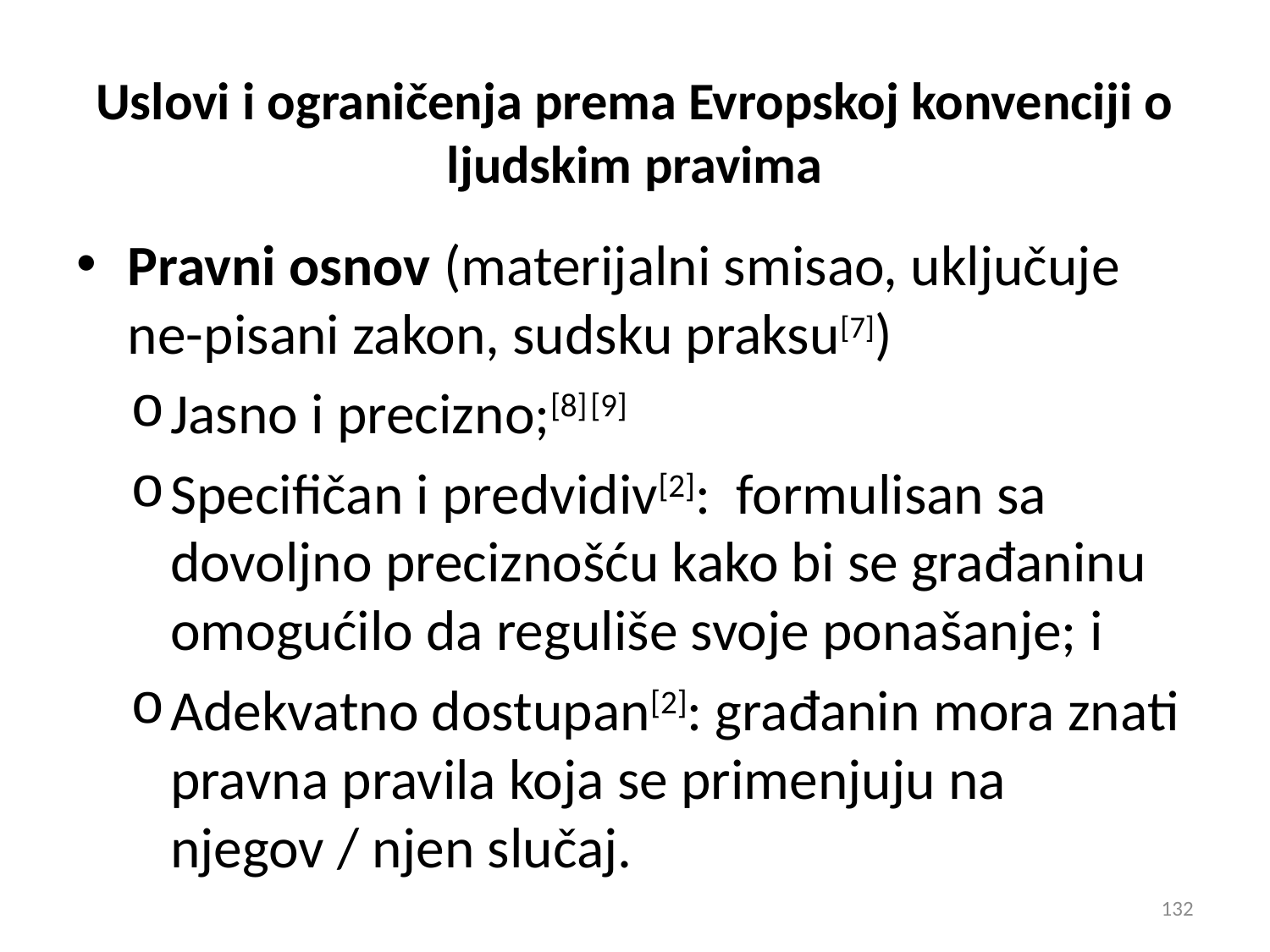

# Uslovi i ograničenja prema Evropskoj konvenciji o ljudskim pravima
Pravni osnov (materijalni smisao, uključuje ne-pisani zakon, sudsku praksu[7])
Jasno i precizno;[8] [9]
Specifičan i predvidiv[2]:  formulisan sa dovoljno preciznošću kako bi se građaninu omogućilo da reguliše svoje ponašanje; i
Adekvatno dostupan[2]: građanin mora znati pravna pravila koja se primenjuju na njegov / njen slučaj.
132